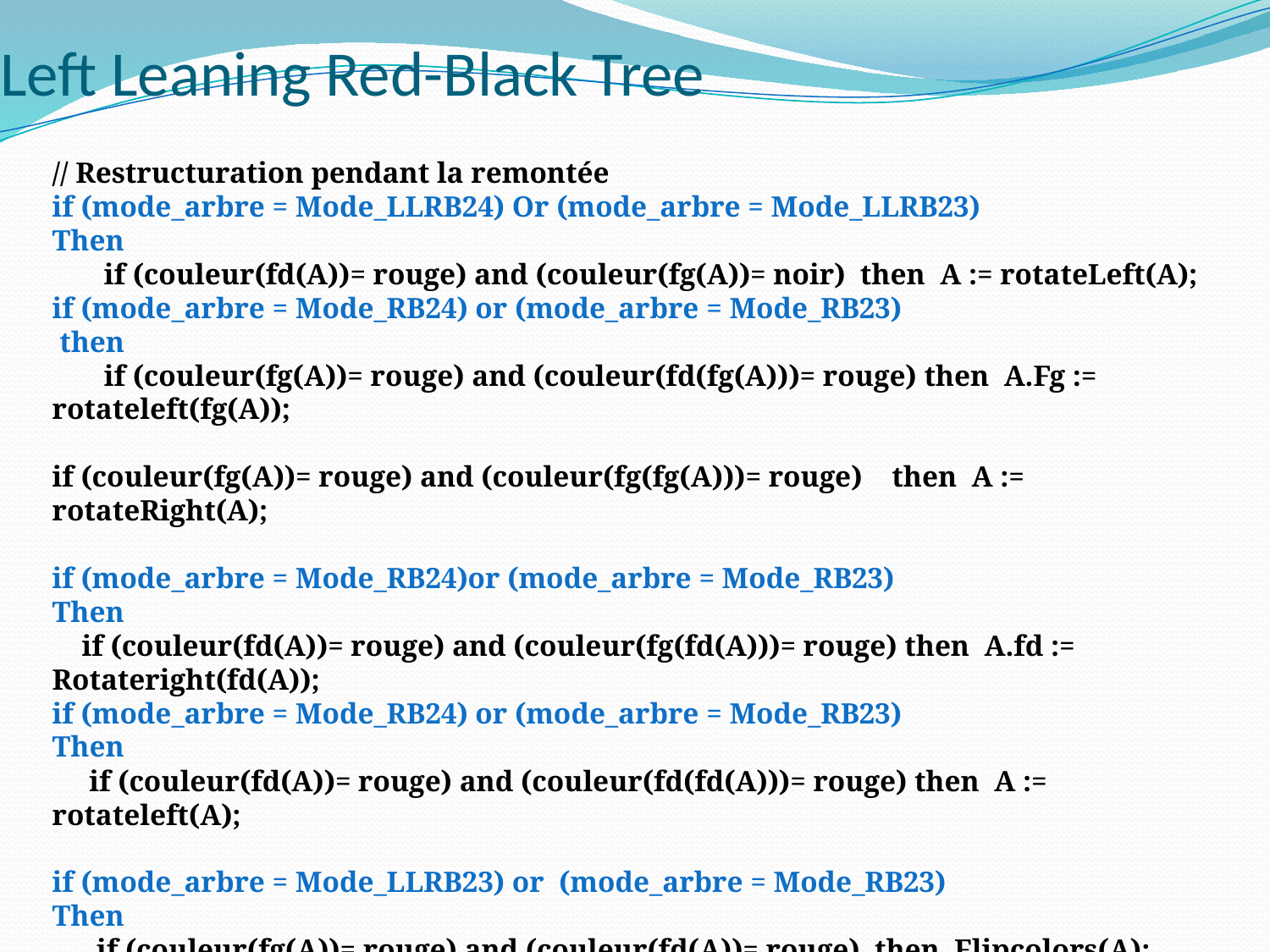

# Left Leaning Red-Black Tree
// Restructuration pendant la remontée
if (mode_arbre = Mode_LLRB24) Or (mode_arbre = Mode_LLRB23)
Then
       if (couleur(fd(A))= rouge) and (couleur(fg(A))= noir)  then  A := rotateLeft(A);
if (mode_arbre = Mode_RB24) or (mode_arbre = Mode_RB23)
 then
       if (couleur(fg(A))= rouge) and (couleur(fd(fg(A)))= rouge) then  A.Fg := rotateleft(fg(A));

if (couleur(fg(A))= rouge) and (couleur(fg(fg(A)))= rouge)    then  A := rotateRight(A);

if (mode_arbre = Mode_RB24)or (mode_arbre = Mode_RB23)
Then
    if (couleur(fd(A))= rouge) and (couleur(fg(fd(A)))= rouge) then  A.fd := Rotateright(fd(A));
if (mode_arbre = Mode_RB24) or (mode_arbre = Mode_RB23)
Then
     if (couleur(fd(A))= rouge) and (couleur(fd(fd(A)))= rouge) then  A := rotateleft(A);

if (mode_arbre = Mode_LLRB23) or  (mode_arbre = Mode_RB23)
Then
      if (couleur(fg(A))= rouge) and (couleur(fd(A))= rouge)  then  Flipcolors(A);
     end
   end;